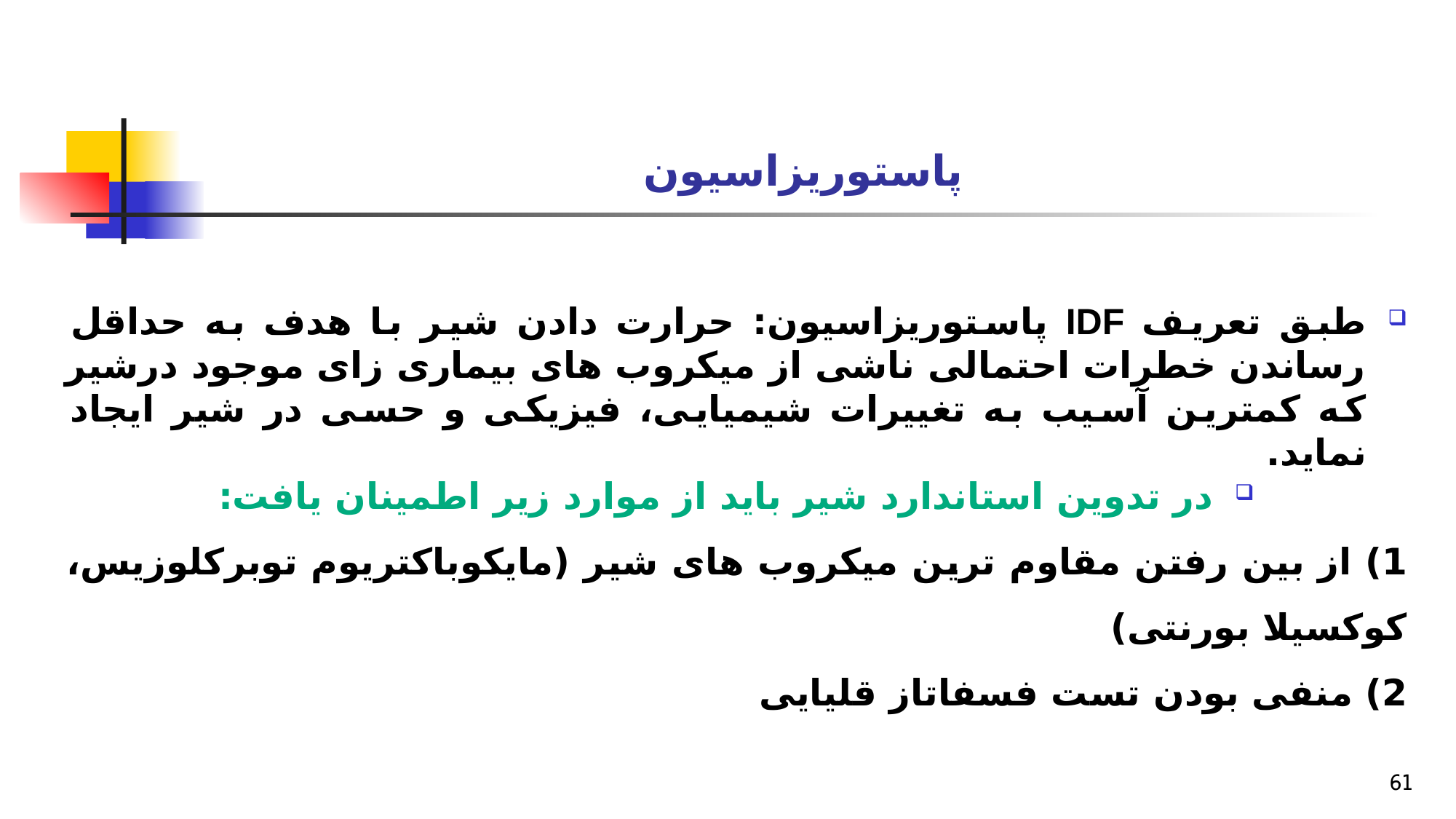

# پاستوریزاسیون
طبق تعریف IDF پاستوریزاسیون: حرارت دادن شیر با هدف به حداقل رساندن خطرات احتمالی ناشی از میکروب های بیماری زای موجود درشیر که کمترین آسیب به تغییرات شیمیایی، فیزیکی و حسی در شیر ایجاد نماید.
در تدوین استاندارد شیر باید از موارد زیر اطمینان یافت:
1) از بین رفتن مقاوم ترین میکروب های شیر (مایکوباکتریوم توبرکلوزیس، کوکسیلا بورنتی)
2) منفی بودن تست فسفاتاز قلیایی
61